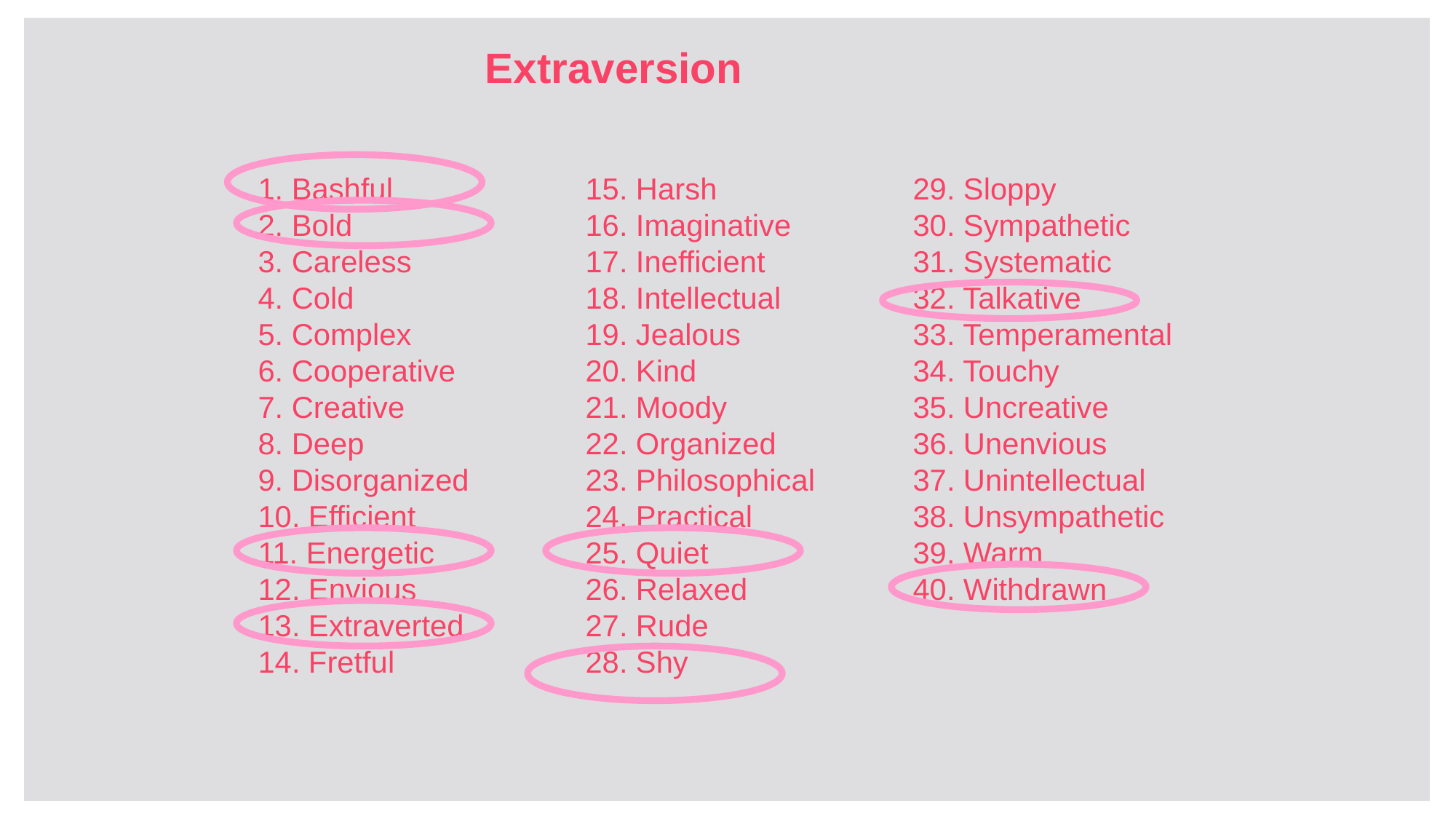

Extraversion

1. Bashful		15. Harsh		29. Sloppy
2. Bold			16. Imaginative		30. Sympathetic
3. Careless		17. Inefficient		31. Systematic
4. Cold			18. Intellectual		32. Talkative
5. Complex		19. Jealous		33. Temperamental
6. Cooperative		20. Kind		34. Touchy
7. Creative		21. Moody		35. Uncreative
8. Deep			22. Organized		36. Unenvious
9. Disorganized		23. Philosophical	37. Unintellectual
10. Efficient		24. Practical		38. Unsympathetic
11. Energetic		25. Quiet		39. Warm
12. Envious		26. Relaxed		40. Withdrawn
13. Extraverted		27. Rude
14. Fretful		28. Shy